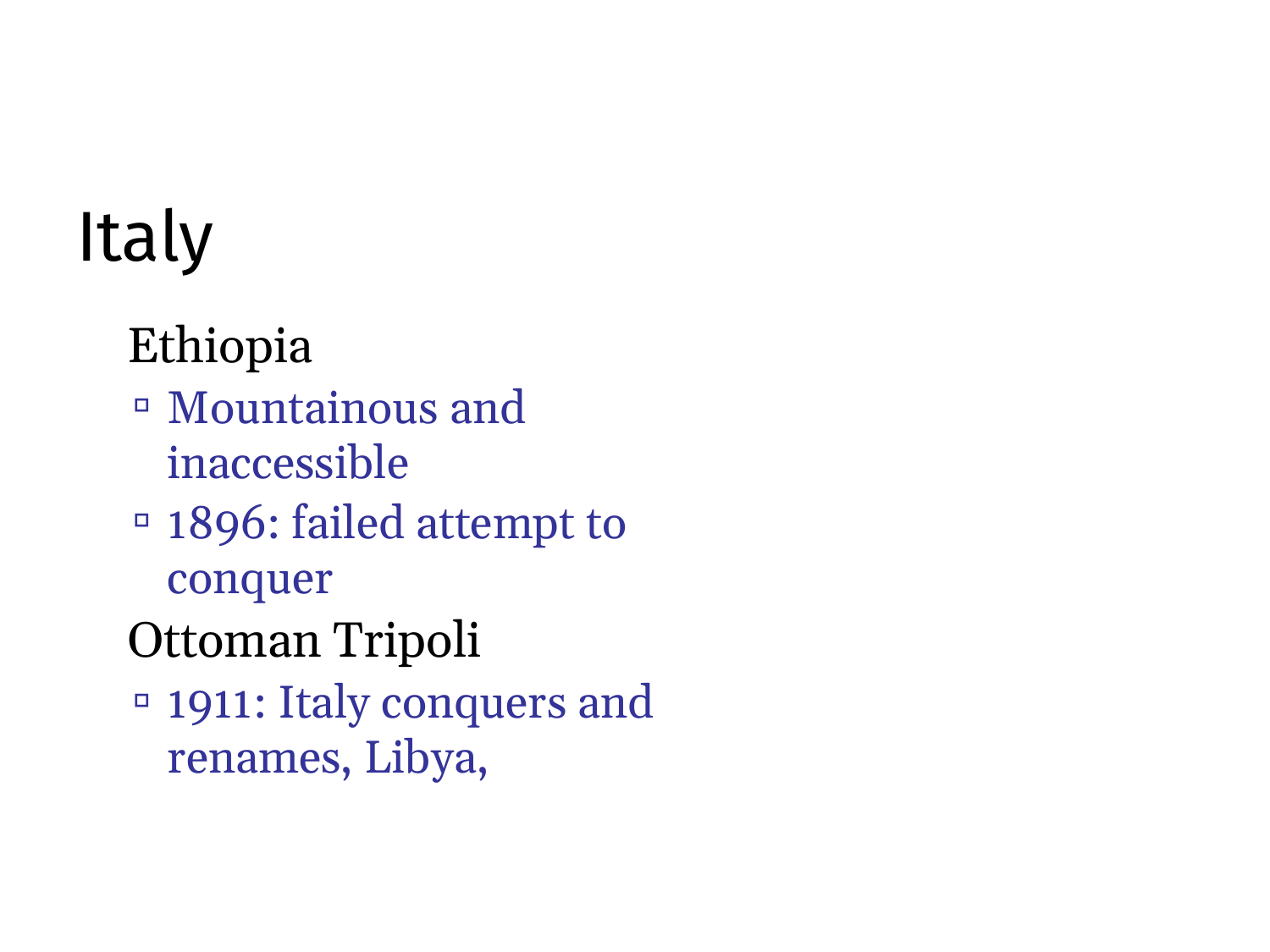

# Italy
Ethiopia
Mountainous and inaccessible
1896: failed attempt to conquer
Ottoman Tripoli
1911: Italy conquers and renames, Libya,